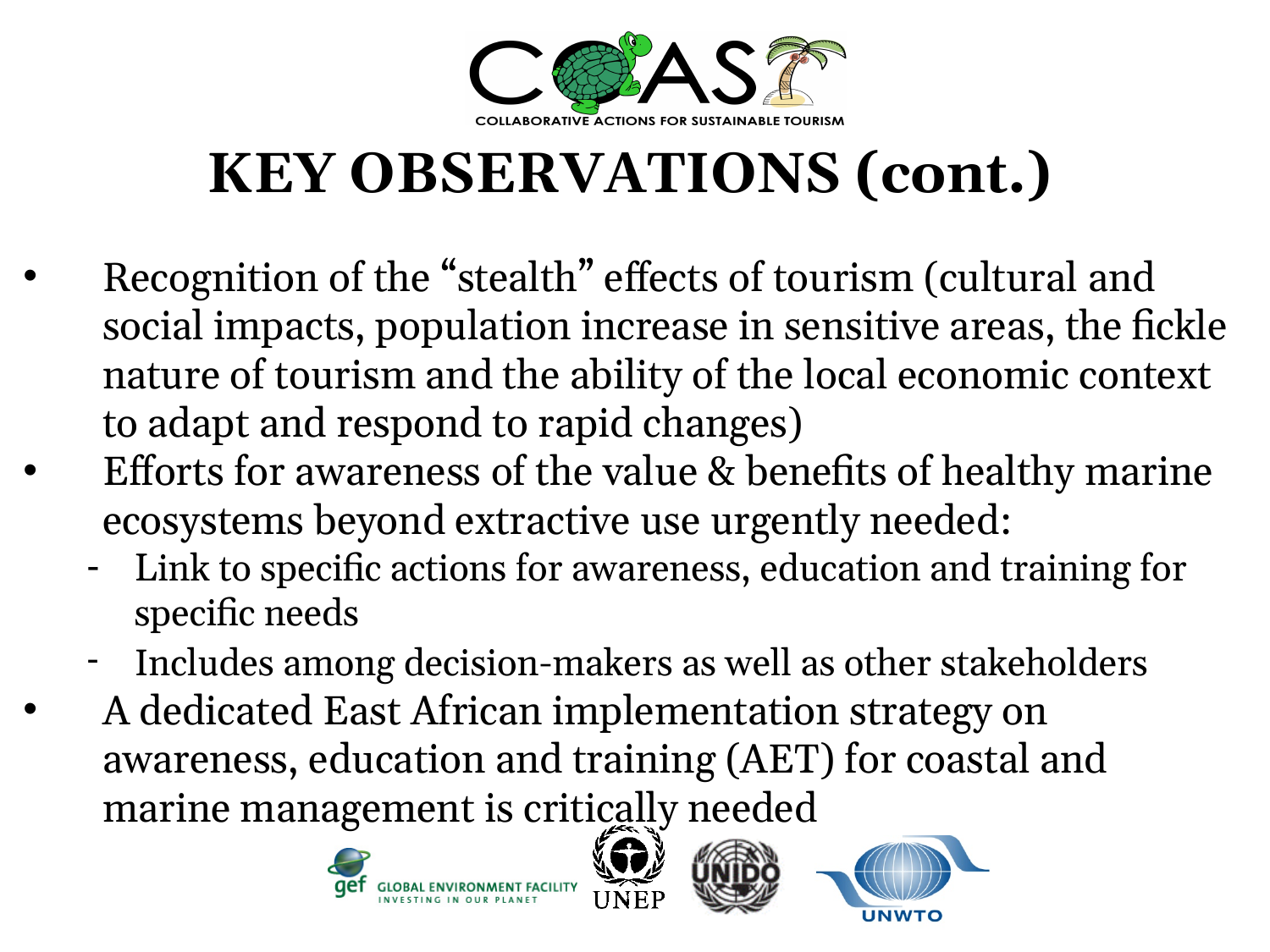

KEY OBSERVATIONS (cont.)

Recognition of the “stealth” effects of tourism (cultural and social impacts, population increase in sensitive areas, the fickle nature of tourism and the ability of the local economic context to adapt and respond to rapid changes)
Efforts for awareness of the value & benefits of healthy marine ecosystems beyond extractive use urgently needed:
Link to specific actions for awareness, education and training for specific needs
Includes among decision-makers as well as other stakeholders
A dedicated East African implementation strategy on awareness, education and training (AET) for coastal and marine management is critically needed

#